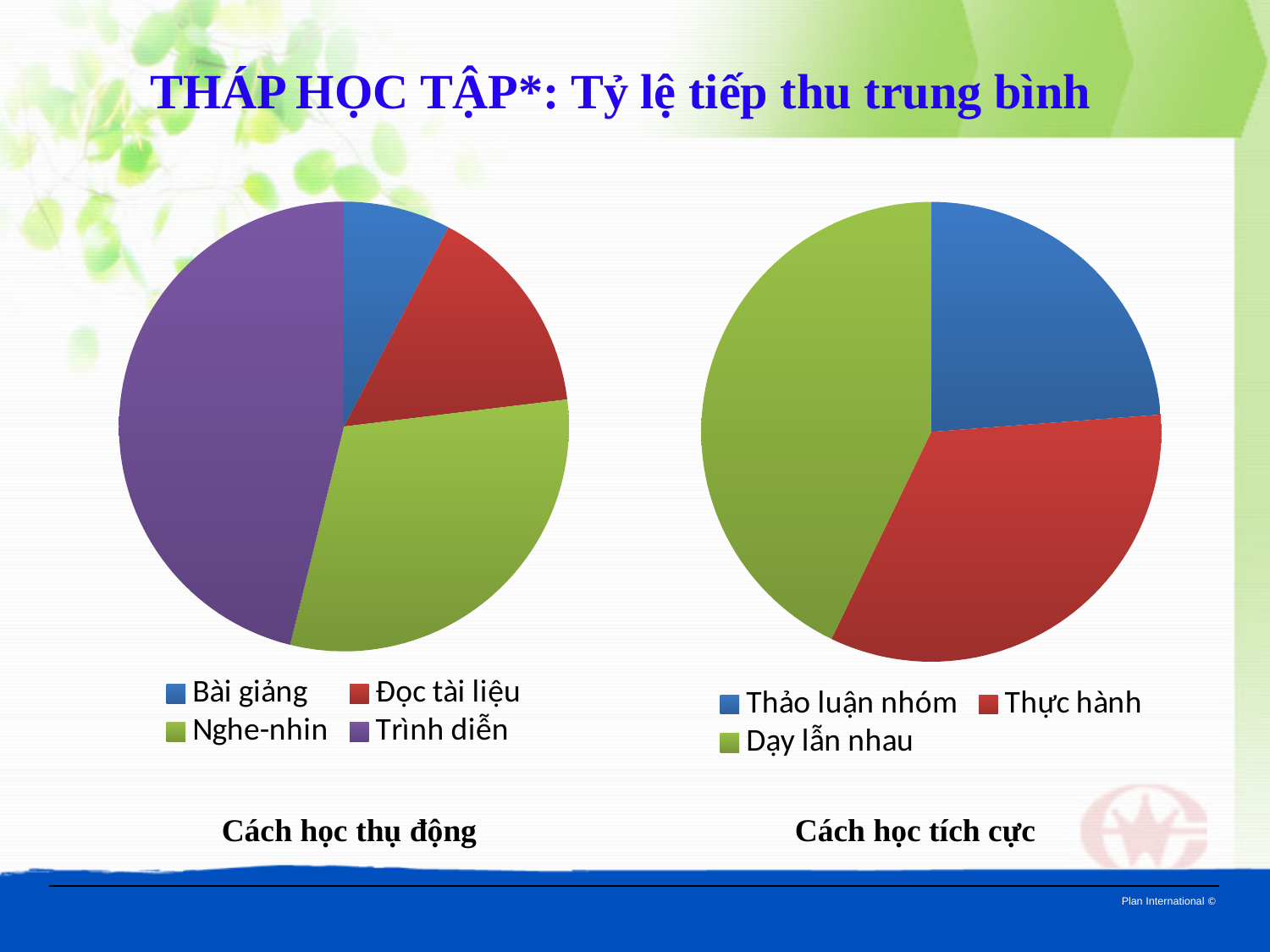

THÁP HỌC TẬP*: Tỷ lệ tiếp thu trung bình

### Chart

| Category | Cách học thụ động |
|---|---|
| Bài giảng | 5.0 |
| Đọc tài liệu | 10.0 |
| Nghe-nhin | 20.0 |
| Trình diễn | 30.0 |

### Chart

| Category | Cách học tích cực |
|---|---|
| Thảo luận nhóm | 50.0 |
| Thực hành | 70.0 |
| Dạy lẫn nhau | 90.0 |
Cách học thụ động
Cách học tích cực